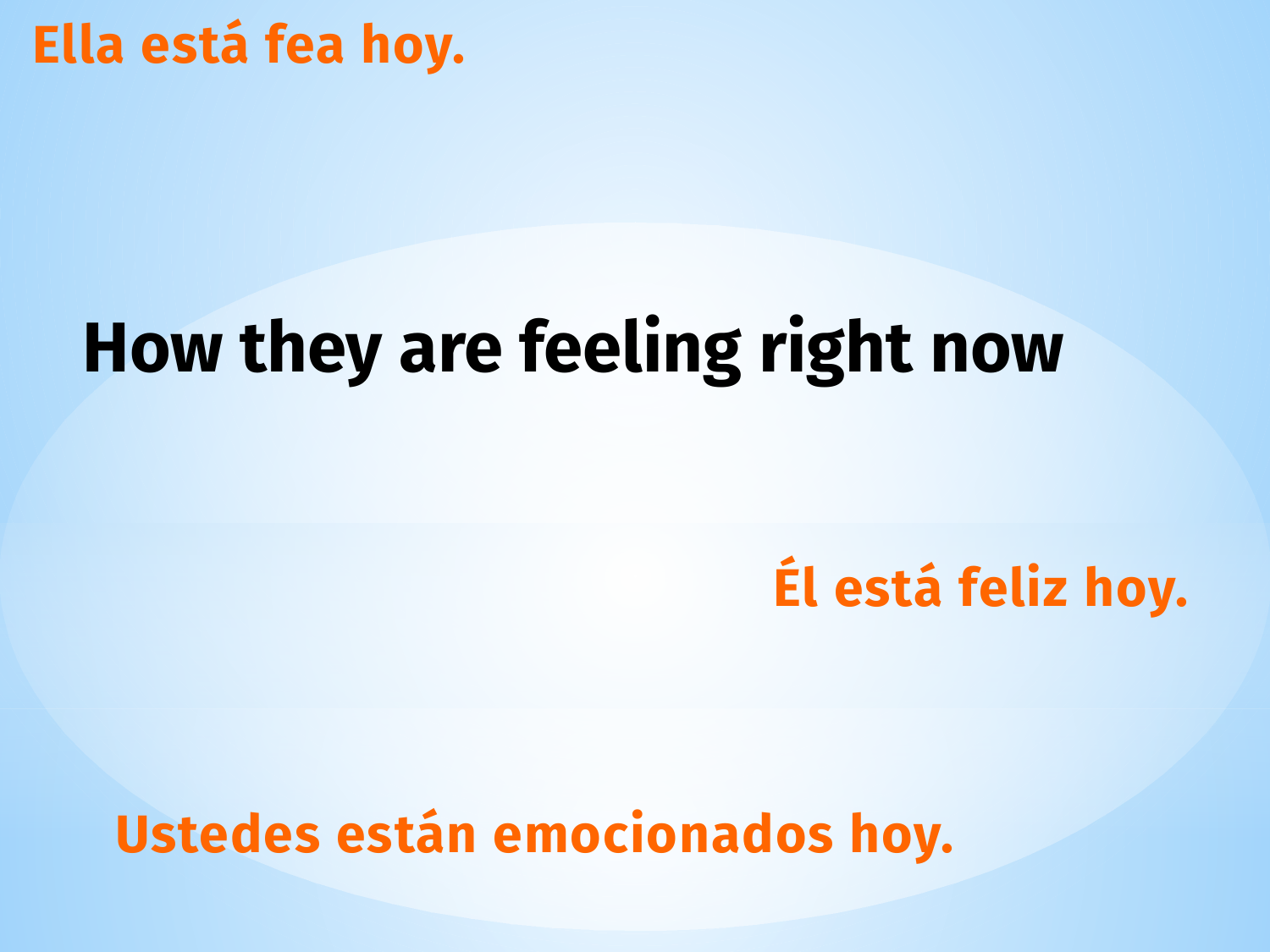

Ella está fea hoy.
How they are feeling right now
Él está feliz hoy.
Ustedes están emocionados hoy.